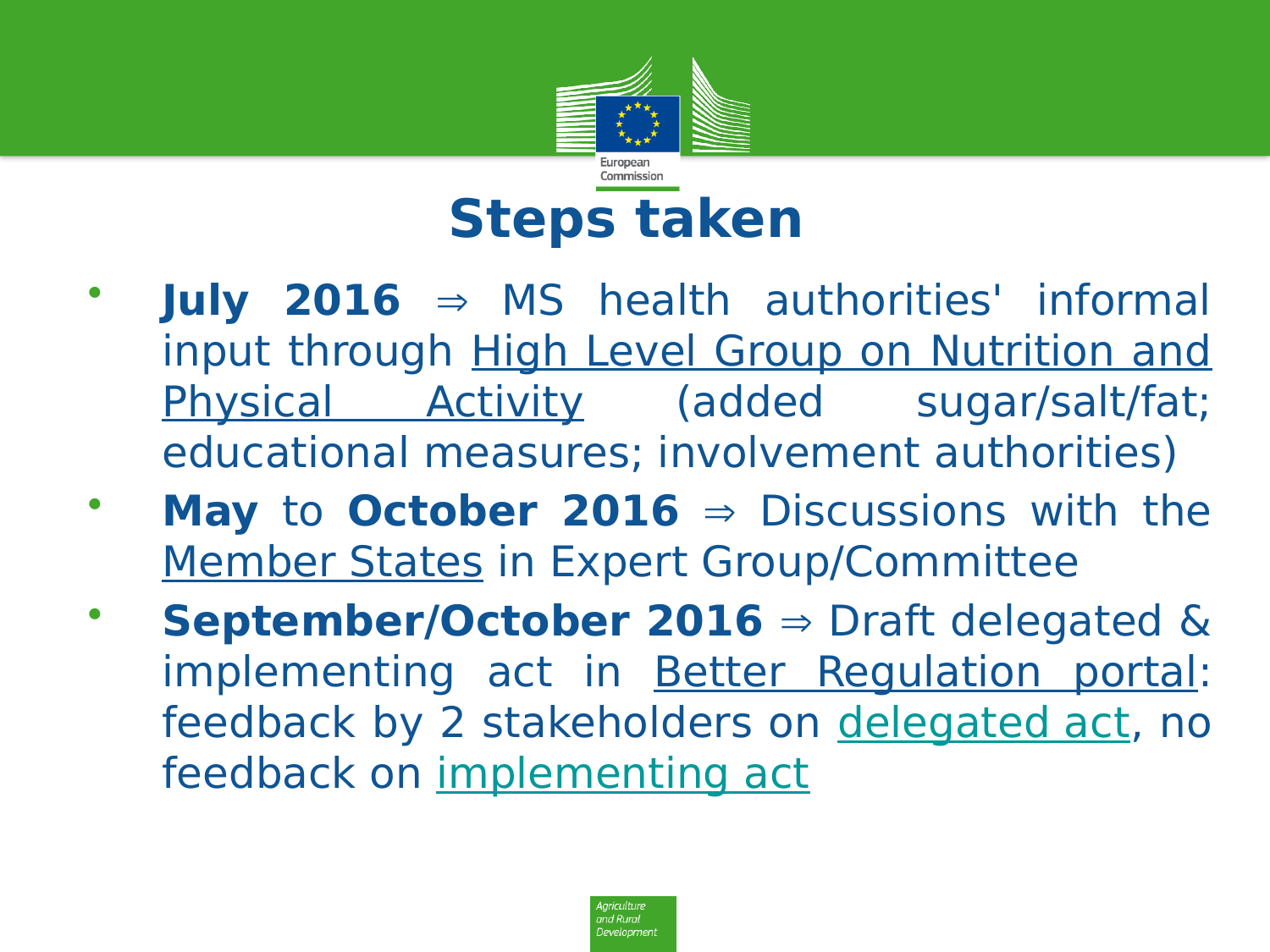

# Steps taken
July 2016 ⇒ MS health authorities' informal input through High Level Group on Nutrition and Physical Activity (added sugar/salt/fat; educational measures; involvement authorities)
May to October 2016 ⇒ Discussions with the Member States in Expert Group/Committee
September/October 2016 ⇒ Draft delegated & implementing act in Better Regulation portal: feedback by 2 stakeholders on delegated act, no feedback on implementing act